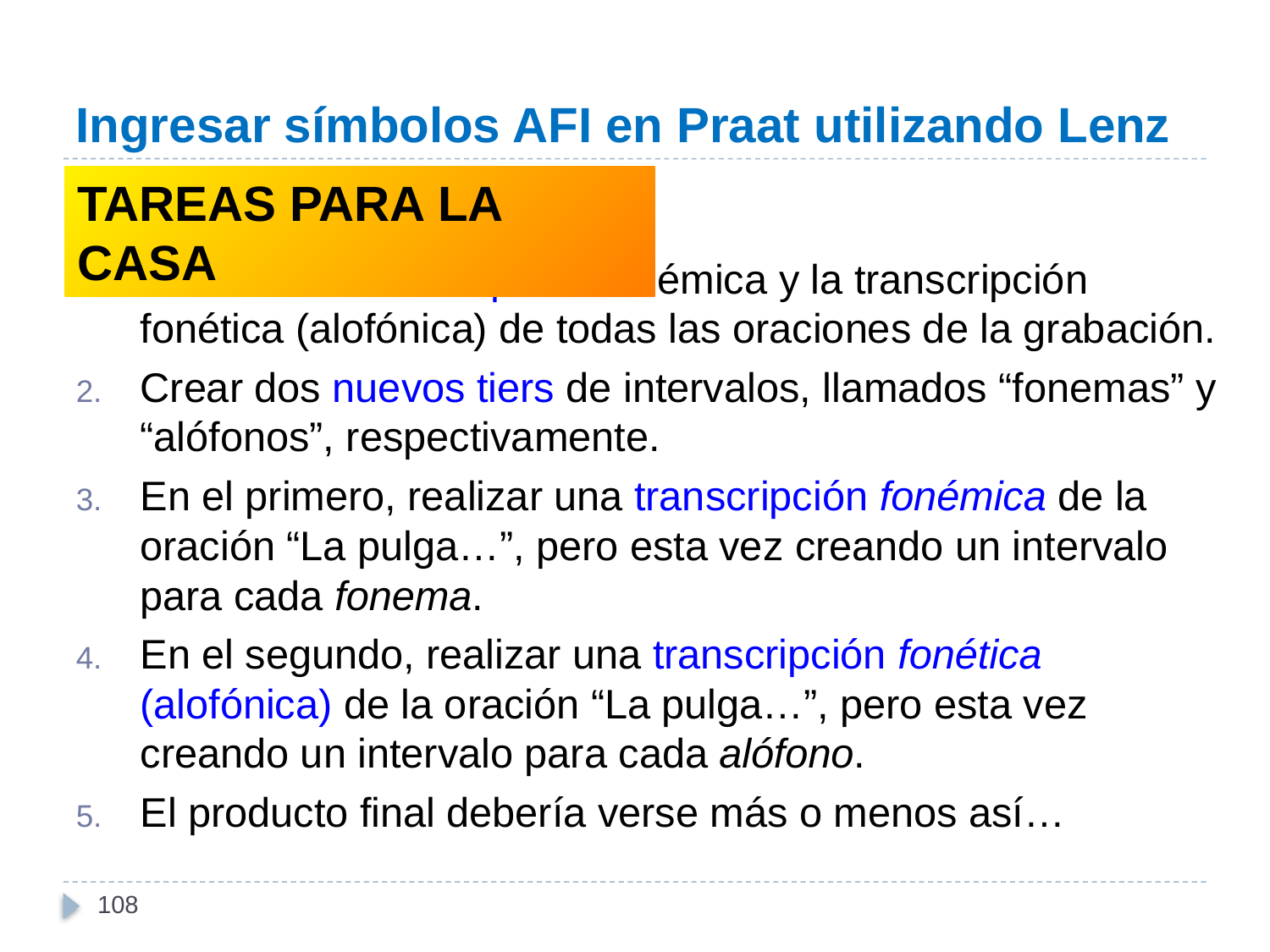

# Ingresar símbolos AFI en Praat utilizando Lenz
TAREAS PARA LA CASA
Terminar la transcripción fonémica y la transcripción fonética (alofónica) de todas las oraciones de la grabación.
Crear dos nuevos tiers de intervalos, llamados “fonemas” y “alófonos”, respectivamente.
En el primero, realizar una transcripción fonémica de la oración “La pulga…”, pero esta vez creando un intervalo para cada fonema.
En el segundo, realizar una transcripción fonética (alofónica) de la oración “La pulga…”, pero esta vez creando un intervalo para cada alófono.
El producto final debería verse más o menos así…
108